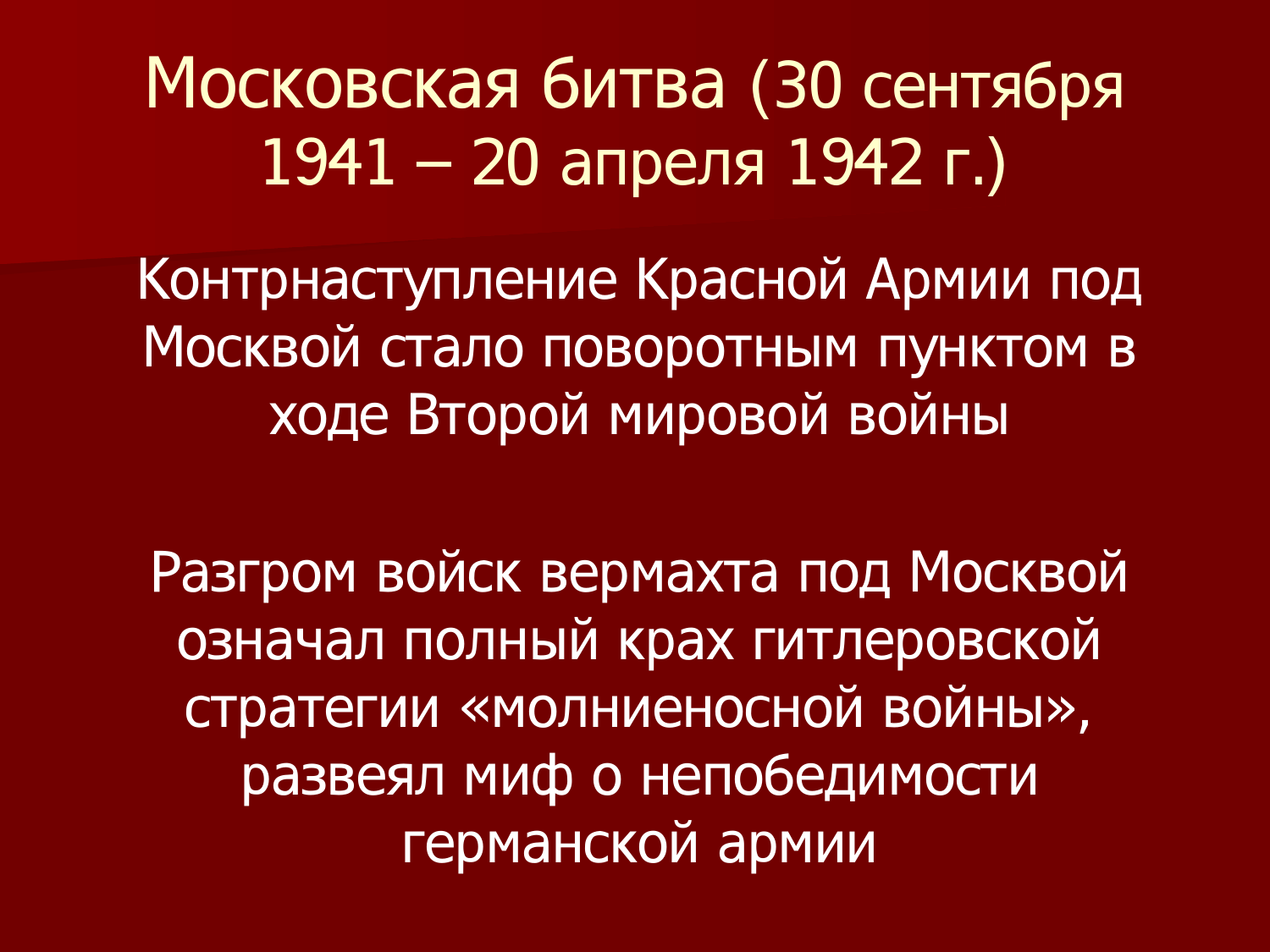

# Московская битва (30 сентября 1941 – 20 апреля 1942 г.)
Контрнаступление Красной Армии под Москвой стало поворотным пунктом в ходе Второй мировой войны

Разгром войск вермахта под Москвой означал полный крах гитлеровской стратегии «молниеносной войны», развеял миф о непобедимости германской армии